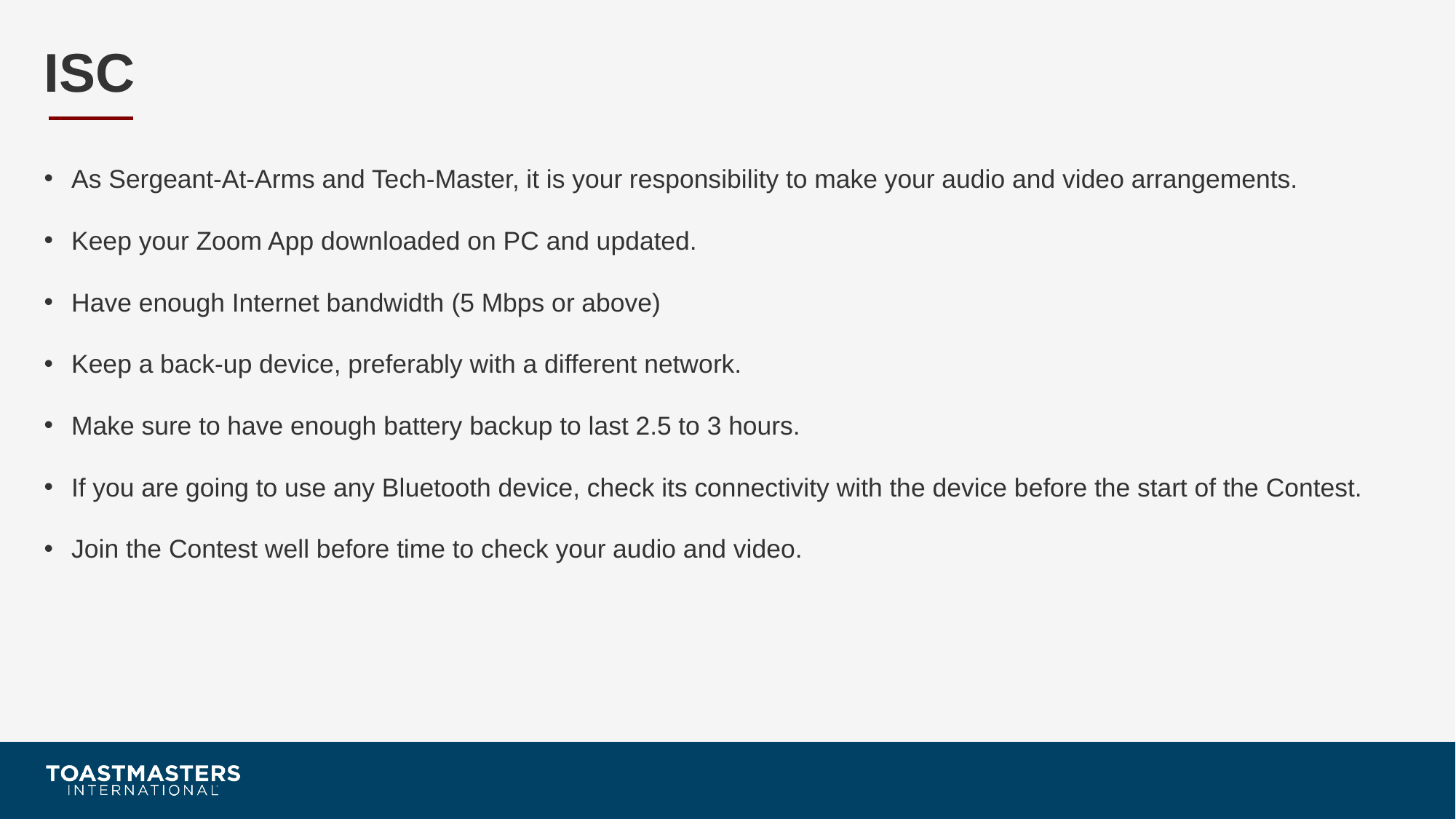

# ISC
As Sergeant-At-Arms and Tech-Master, it is your responsibility to make your audio and video arrangements.
Keep your Zoom App downloaded on PC and updated.
Have enough Internet bandwidth (5 Mbps or above)
Keep a back-up device, preferably with a different network.
Make sure to have enough battery backup to last 2.5 to 3 hours.
If you are going to use any Bluetooth device, check its connectivity with the device before the start of the Contest.
Join the Contest well before time to check your audio and video.